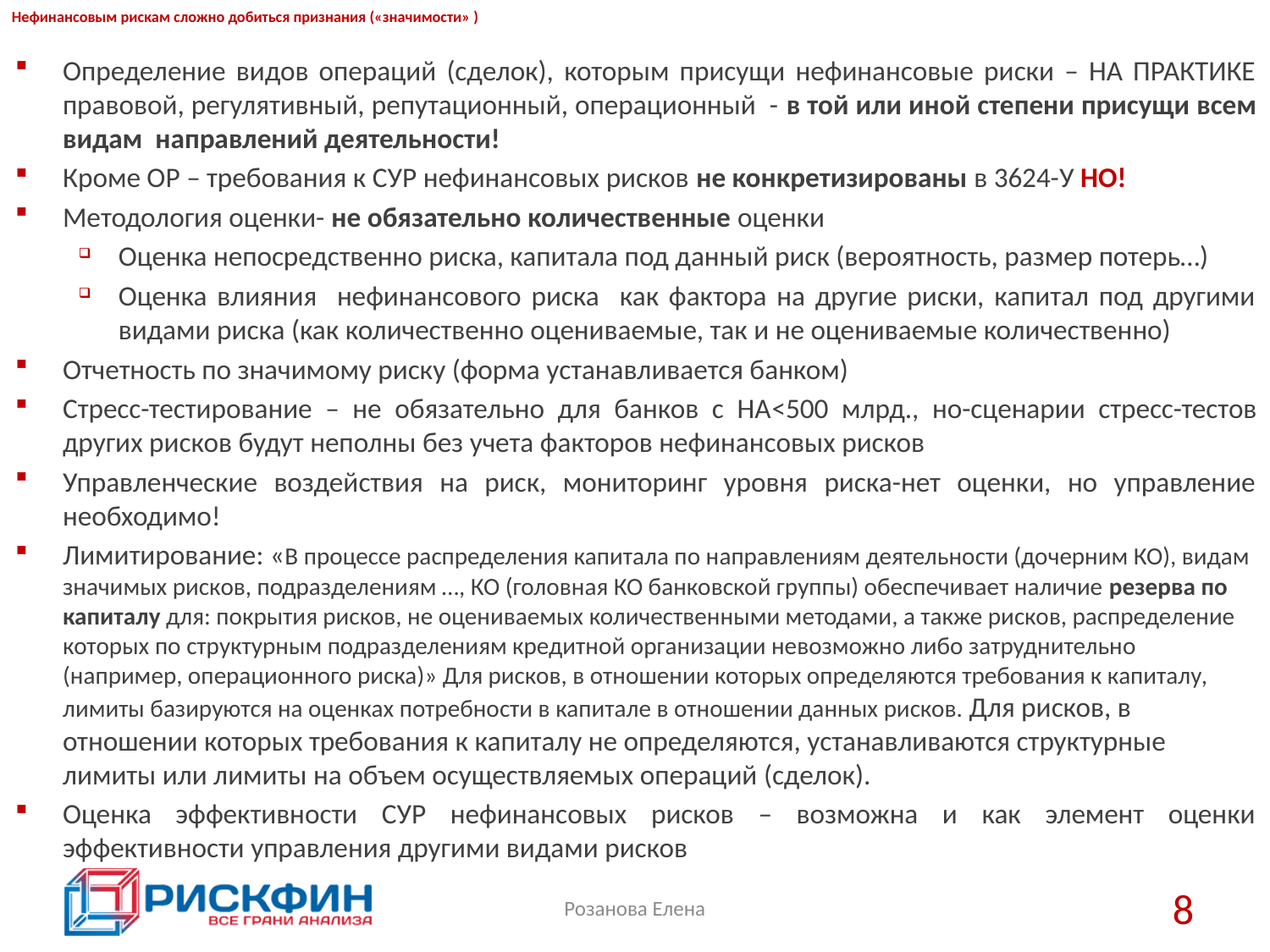

# Нефинансовым рискам сложно добиться признания («значимости» )
Определение видов операций (сделок), которым присущи нефинансовые риски – НА ПРАКТИКЕ правовой, регулятивный, репутационный, операционный  - в той или иной степени присущи всем видам  направлений деятельности!
Кроме ОР – требования к СУР нефинансовых рисков не конкретизированы в 3624-У НО!
Методология оценки- не обязательно количественные оценки
Оценка непосредственно риска, капитала под данный риск (вероятность, размер потерь…)
Оценка влияния  нефинансового риска  как фактора на другие риски, капитал под другими видами риска (как количественно оцениваемые, так и не оцениваемые количественно)
Отчетность по значимому риску (форма устанавливается банком)
Стресс-тестирование – не обязательно для банков с НА<500 млрд., но-сценарии стресс-тестов других рисков будут неполны без учета факторов нефинансовых рисков
Управленческие воздействия на риск, мониторинг уровня риска-нет оценки, но управление необходимо!
Лимитирование: «В процессе распределения капитала по направлениям деятельности (дочерним КО), видам значимых рисков, подразделениям …, КО (головная КО банковской группы) обеспечивает наличие резерва по капиталу для: покрытия рисков, не оцениваемых количественными методами, а также рисков, распределение которых по структурным подразделениям кредитной организации невозможно либо затруднительно (например, операционного риска)» Для рисков, в отношении которых определяются требования к капиталу, лимиты базируются на оценках потребности в капитале в отношении данных рисков. Для рисков, в отношении которых требования к капиталу не определяются, устанавливаются структурные лимиты или лимиты на объем осуществляемых операций (сделок).
Оценка эффективности СУР нефинансовых рисков – возможна и как элемент оценки эффективности управления другими видами рисков

Розанова Елена
8